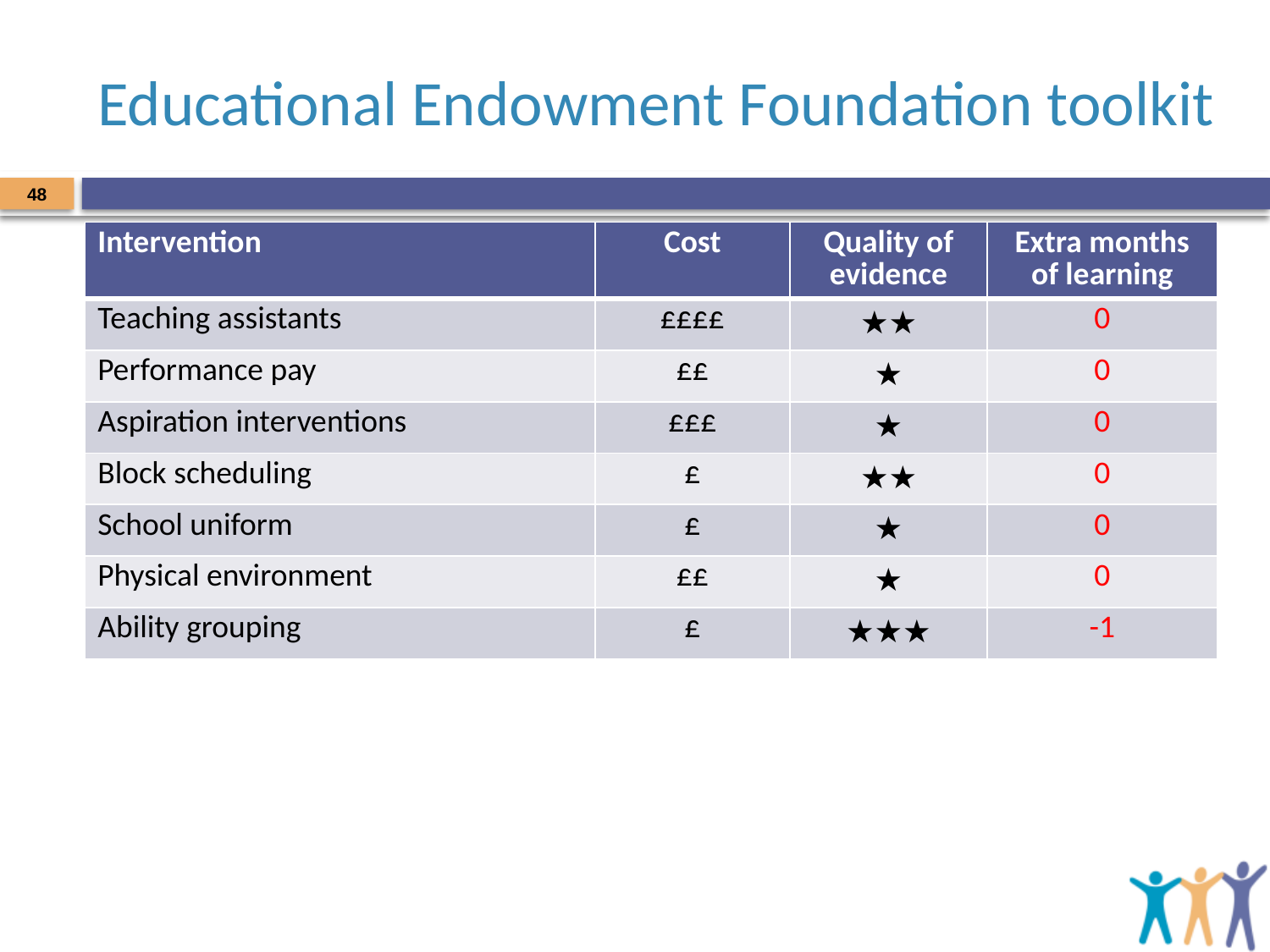

# Educational Endowment Foundation toolkit
48
| Intervention | Cost | Quality of evidence | Extra months of learning |
| --- | --- | --- | --- |
| Teaching assistants | ££££ | ★★ | 0 |
| Performance pay | ££ | ★ | 0 |
| Aspiration interventions | £££ | ★ | 0 |
| Block scheduling | £ | ★★ | 0 |
| School uniform | £ | ★ | 0 |
| Physical environment | ££ | ★ | 0 |
| Ability grouping | £ | ★★★ | -1 |